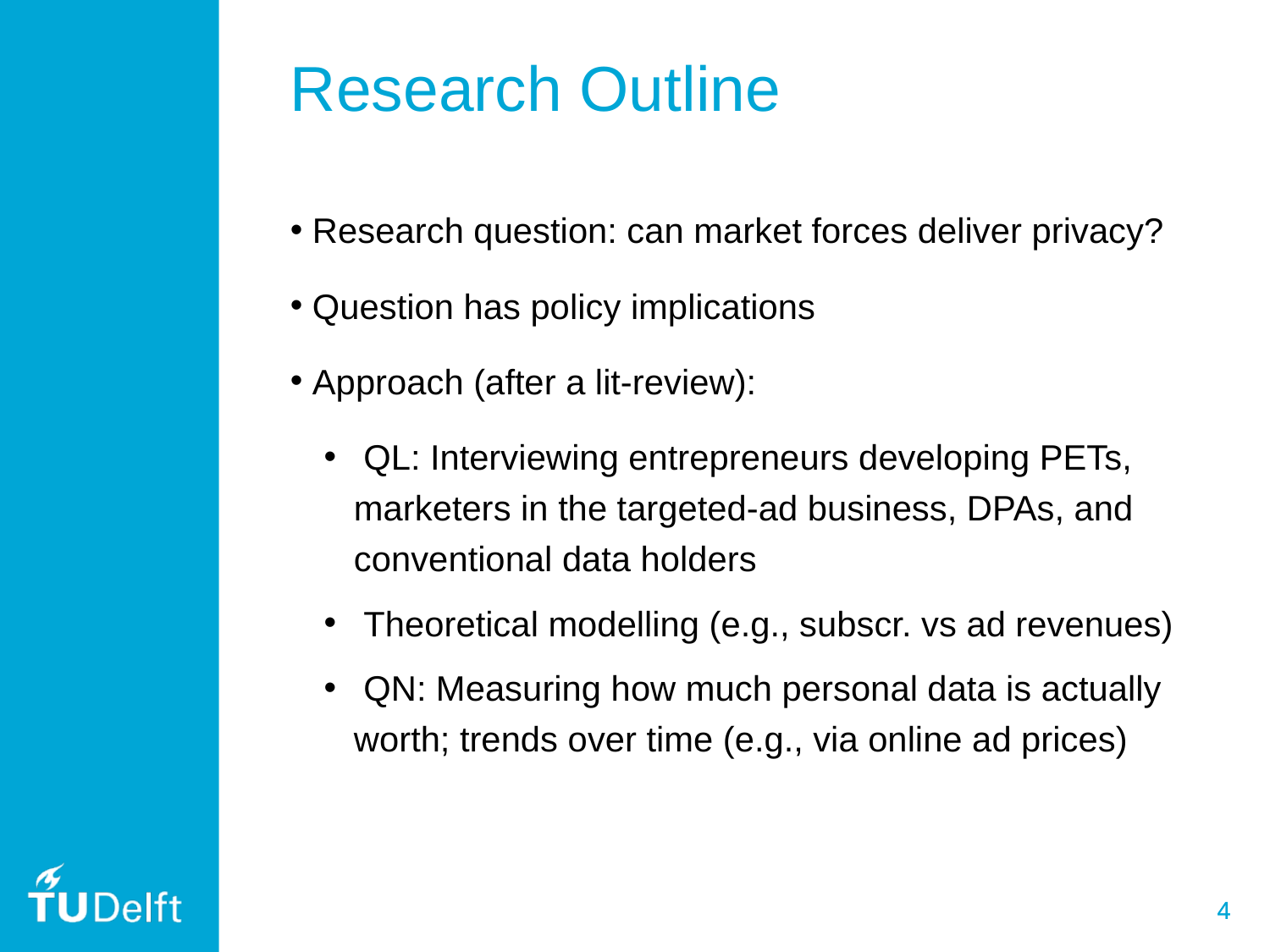

Research Outline

 Research question: can market forces deliver privacy?
 Question has policy implications
 Approach (after a lit-review):
 QL: Interviewing entrepreneurs developing PETs, marketers in the targeted-ad business, DPAs, and conventional data holders
 Theoretical modelling (e.g., subscr. vs ad revenues)
 QN: Measuring how much personal data is actually worth; trends over time (e.g., via online ad prices)